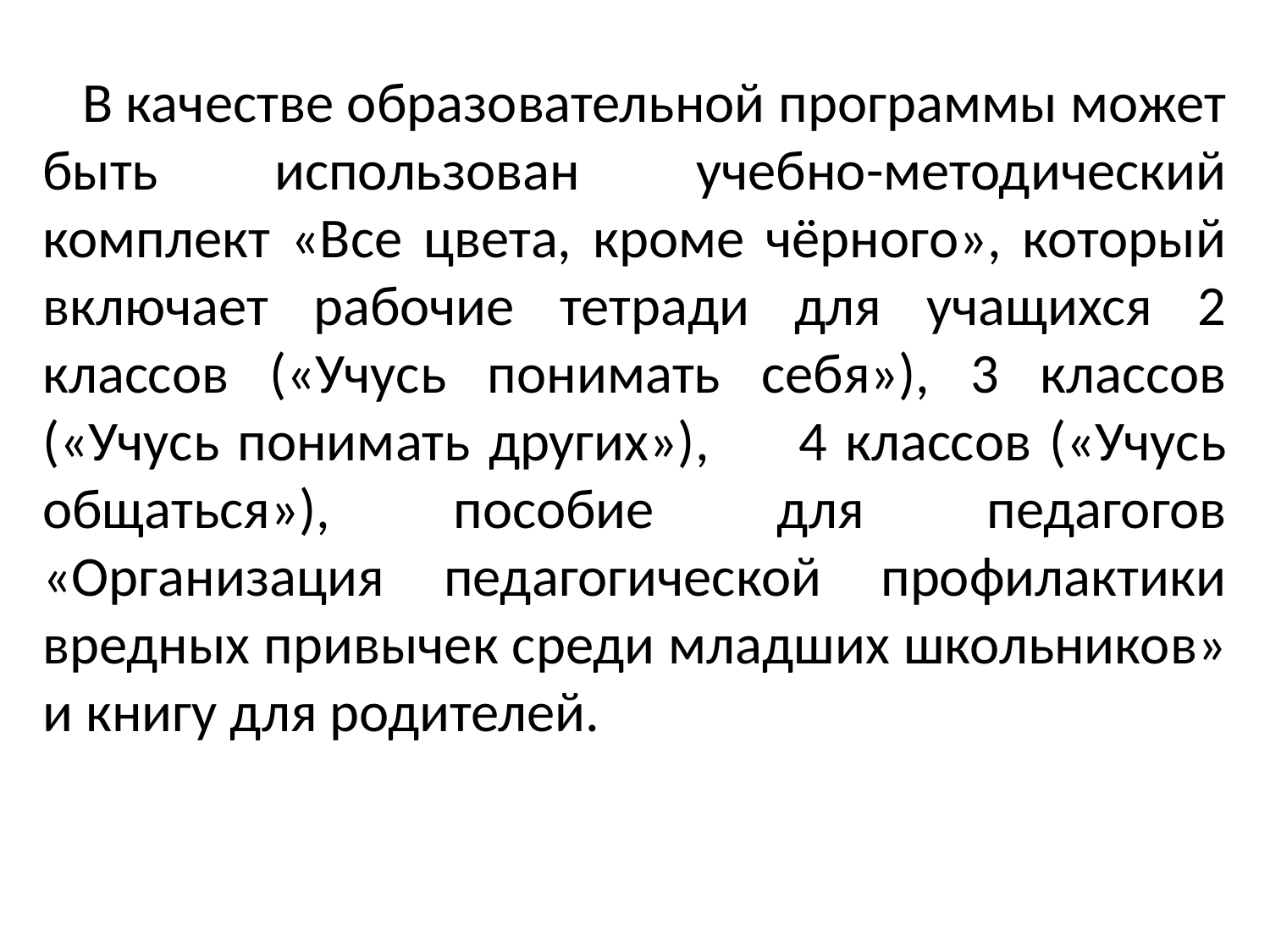

#
   В качестве образовательной программы может быть использован учебно-методический комплект «Все цвета, кроме чёрного», который включает рабочие тетради для учащихся 2 классов («Учусь понимать себя»), 3 классов («Учусь понимать других»),     4 классов («Учусь общаться»), пособие для педагогов «Организация педагогической профилактики вредных привычек среди младших школьников» и книгу для родителей.